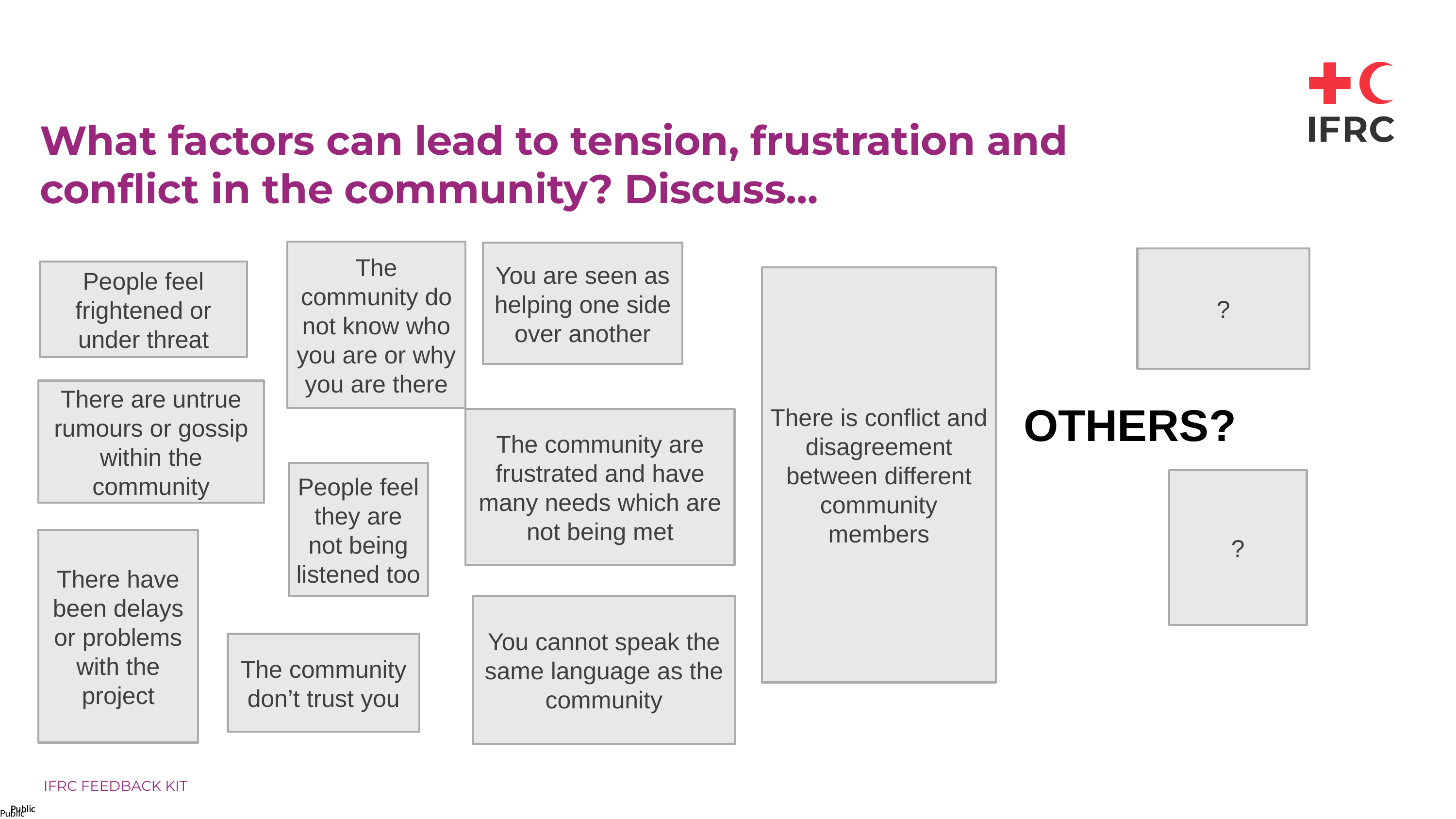

What factors can lead to tension, frustration and conflict in the community? Discuss…

The community do not know who you are or why you are there
You are seen as helping one side over another
?
People feel frightened or under threat
There is conflict and disagreement between different community members
There are untrue rumours or gossip within the community
OTHERS?
The community are frustrated and have many needs which are not being met
People feel they are not being listened too
?
There have been delays or problems with the project
You cannot speak the same language as the community
The community don’t trust you